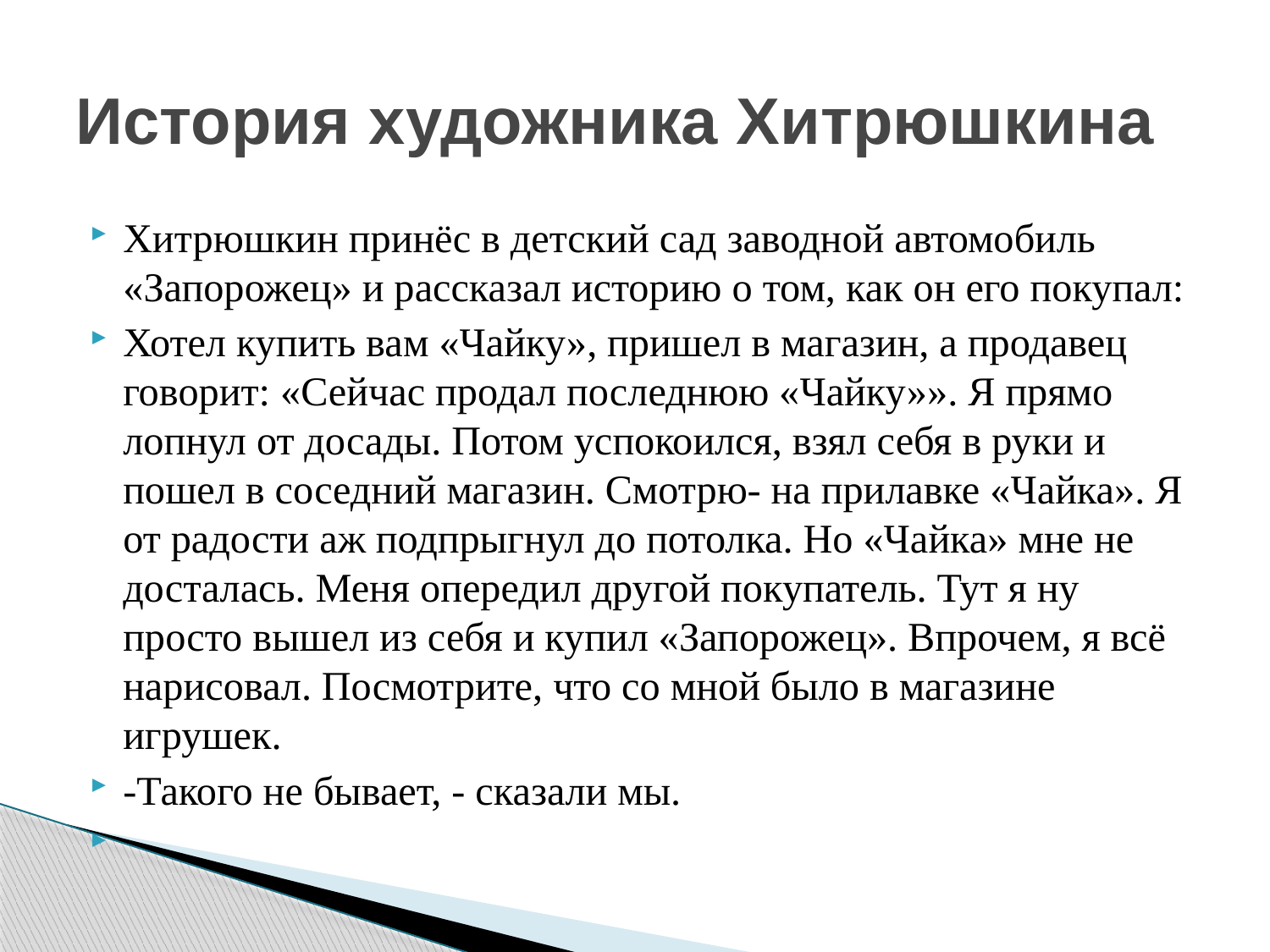

# История художника Хитрюшкина
Хитрюшкин принёс в детский сад заводной автомобиль «Запорожец» и рассказал историю о том, как он его покупал:
Хотел купить вам «Чайку», пришел в магазин, а продавец говорит: «Сейчас продал последнюю «Чайку»». Я прямо лопнул от досады. Потом успокоился, взял себя в руки и пошел в соседний магазин. Смотрю- на прилавке «Чайка». Я от радости аж подпрыгнул до потолка. Но «Чайка» мне не досталась. Меня опередил другой покупатель. Тут я ну просто вышел из себя и купил «Запорожец». Впрочем, я всё нарисовал. Посмотрите, что со мной было в магазине игрушек.
-Такого не бывает, - сказали мы.